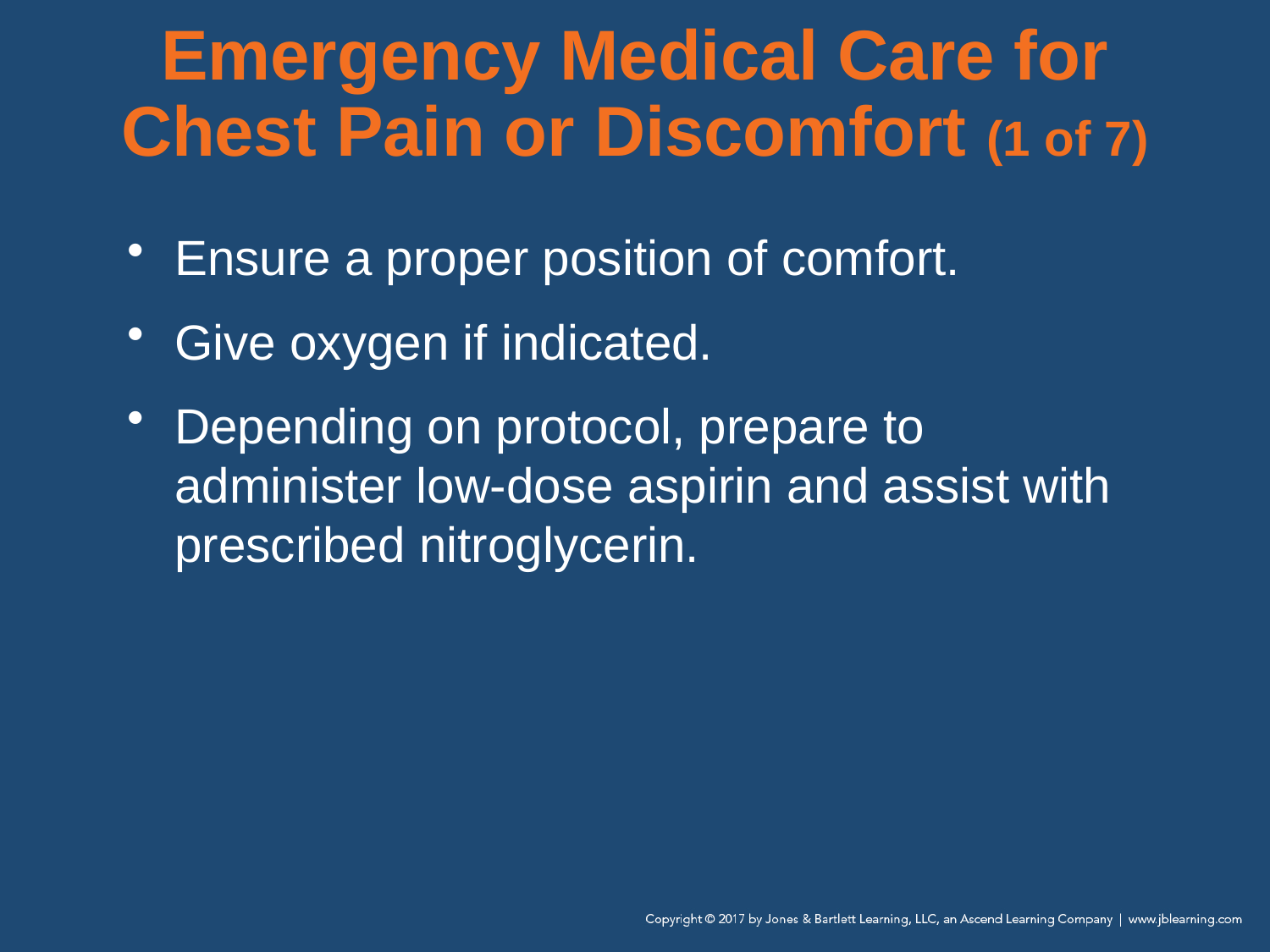

# Emergency Medical Care for Chest Pain or Discomfort (1 of 7)
Ensure a proper position of comfort.
Give oxygen if indicated.
Depending on protocol, prepare to administer low-dose aspirin and assist with prescribed nitroglycerin.